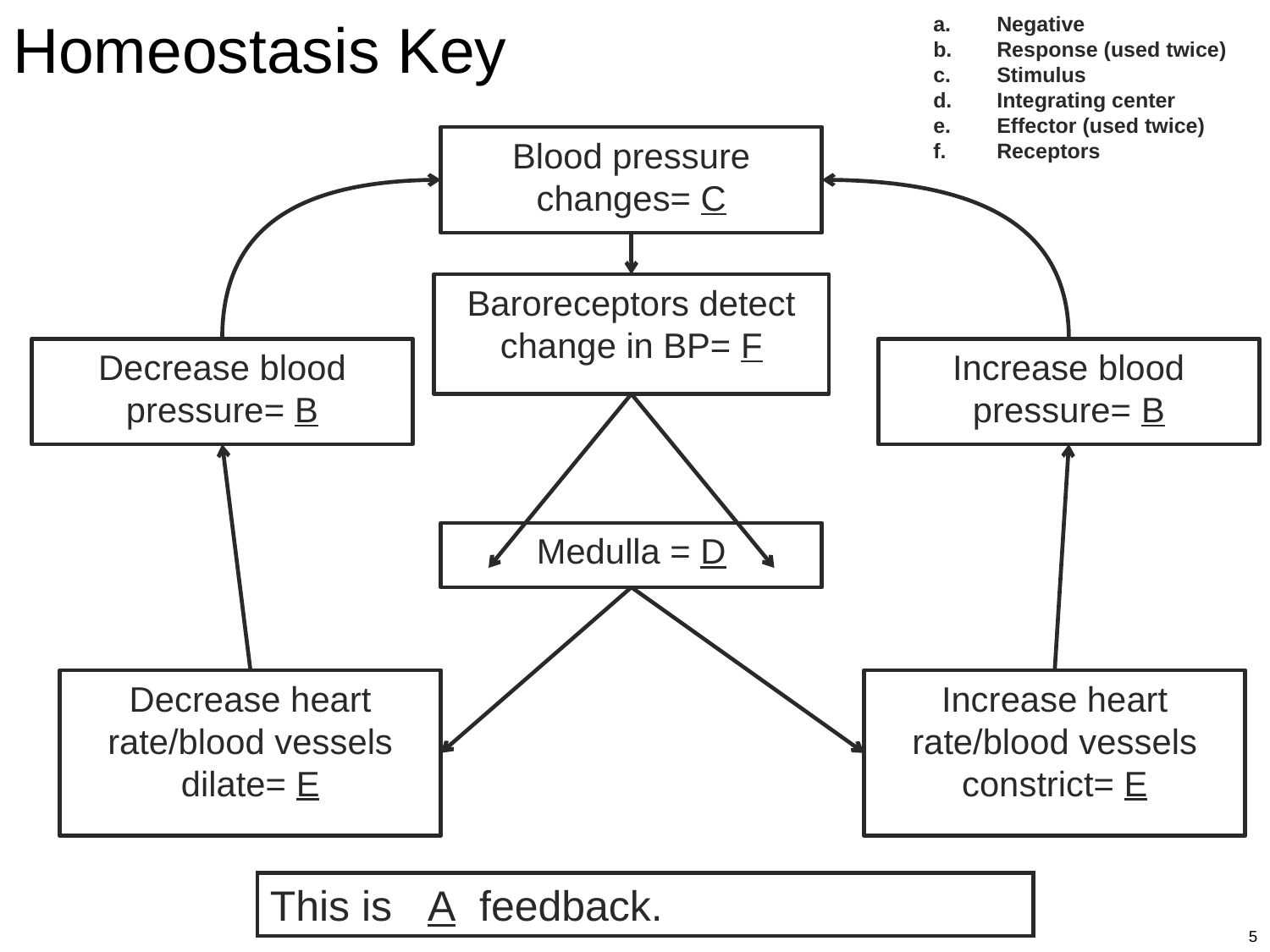

# Homeostasis Key

Negative
Response (used twice)
Stimulus
Integrating center
Effector (used twice)
Receptors
Blood pressure changes= C
Baroreceptors detect change in BP= F
Decrease blood pressure= B
Increase blood pressure= B
Medulla = D
Decrease heart rate/blood vessels dilate= E
Increase heart rate/blood vessels constrict= E
This is   A  feedback.
5